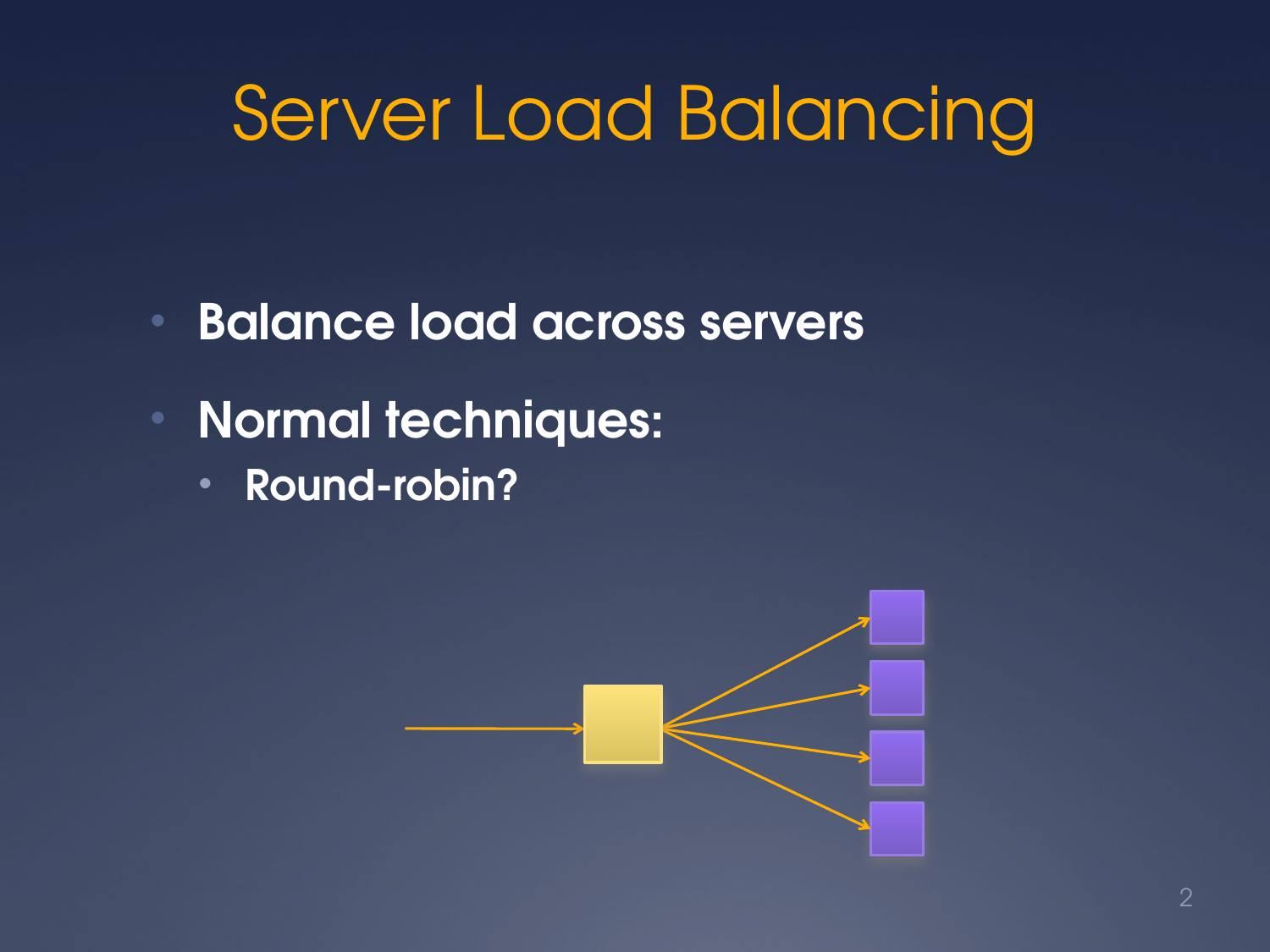

# Server Load Balancing
Balance load across servers
Normal techniques:
Round-robin?

2